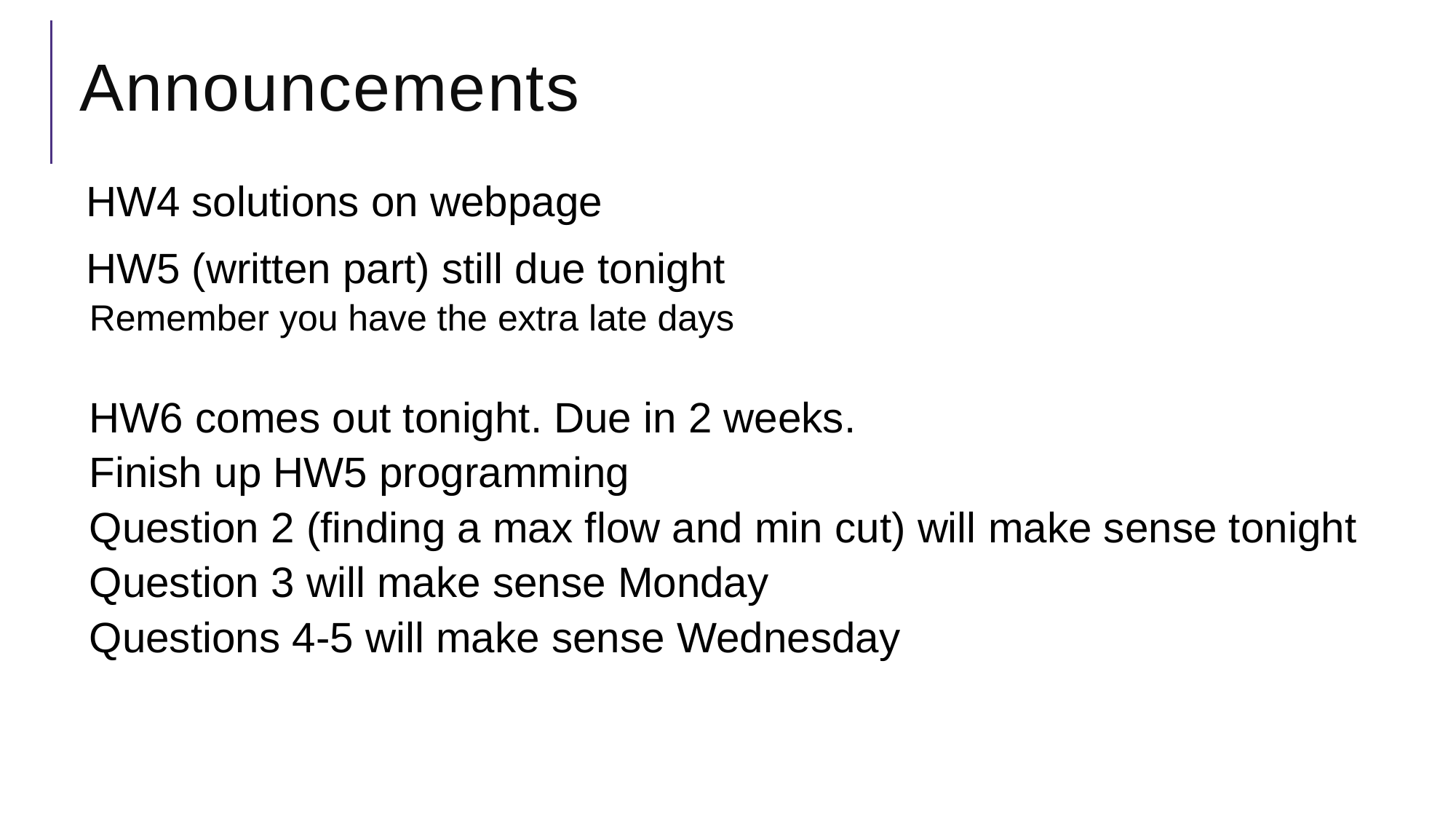

# Announcements
HW4 solutions on webpage
HW5 (written part) still due tonight
Remember you have the extra late days

HW6 comes out tonight. Due in 2 weeks.
Finish up HW5 programming
Question 2 (finding a max flow and min cut) will make sense tonight
Question 3 will make sense Monday
Questions 4-5 will make sense Wednesday